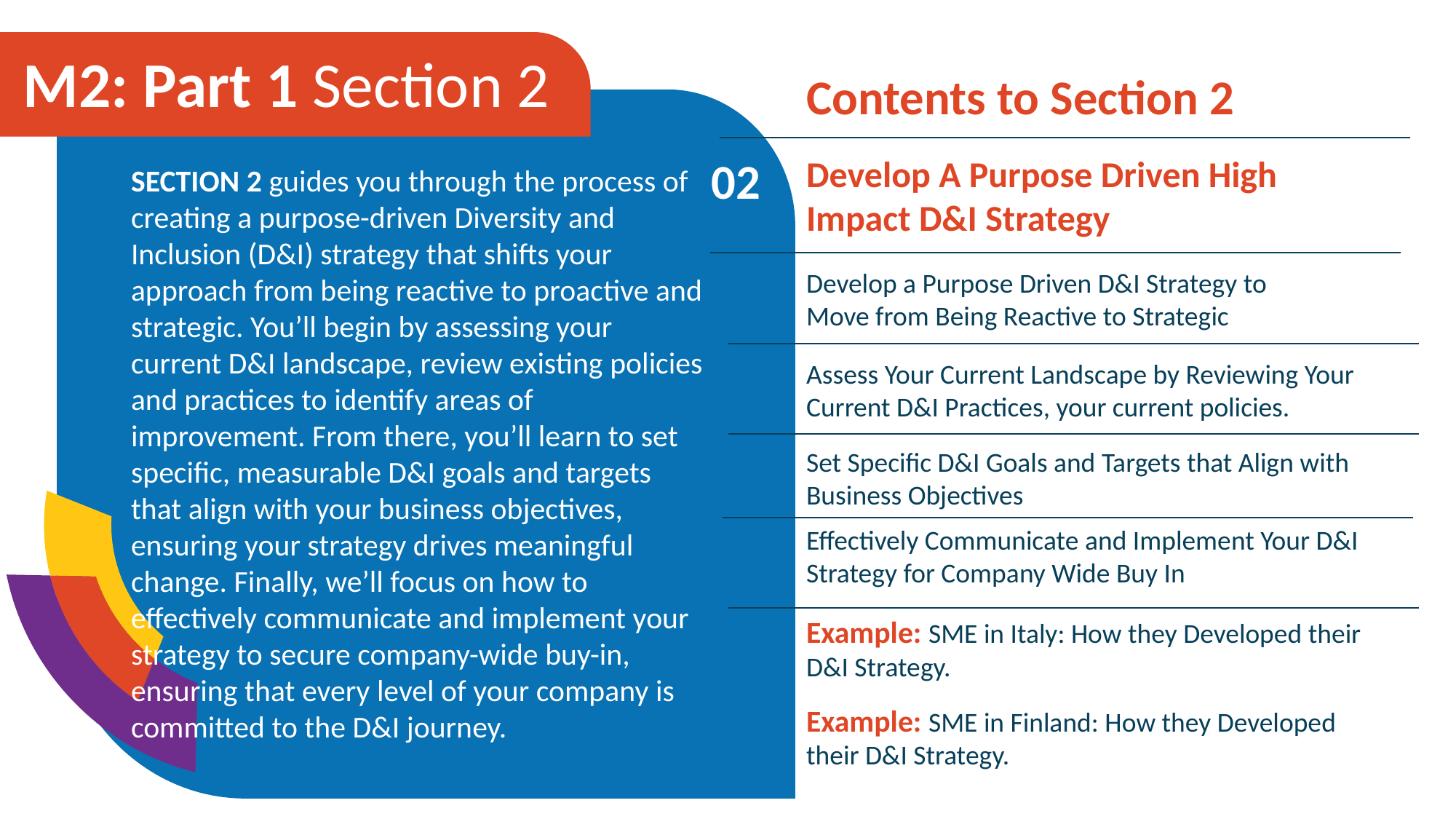

M2: Part 1 Section 2
Contents to Section 2
02
SECTION 2 guides you through the process of creating a purpose-driven Diversity and Inclusion (D&I) strategy that shifts your approach from being reactive to proactive and strategic. You’ll begin by assessing your current D&I landscape, review existing policies and practices to identify areas of improvement. From there, you’ll learn to set specific, measurable D&I goals and targets that align with your business objectives, ensuring your strategy drives meaningful change. Finally, we’ll focus on how to effectively communicate and implement your strategy to secure company-wide buy-in, ensuring that every level of your company is committed to the D&I journey.
Develop A Purpose Driven High Impact D&I Strategy

Develop a Purpose Driven D&I Strategy to Move from Being Reactive to Strategic
Assess Your Current Landscape by Reviewing Your Current D&I Practices, your current policies.
Set Specific D&I Goals and Targets that Align with Business Objectives
Effectively Communicate and Implement Your D&I Strategy for Company Wide Buy In
Example: SME in Italy: How they Developed their D&I Strategy.
Example: SME in Finland: How they Developed their D&I Strategy.